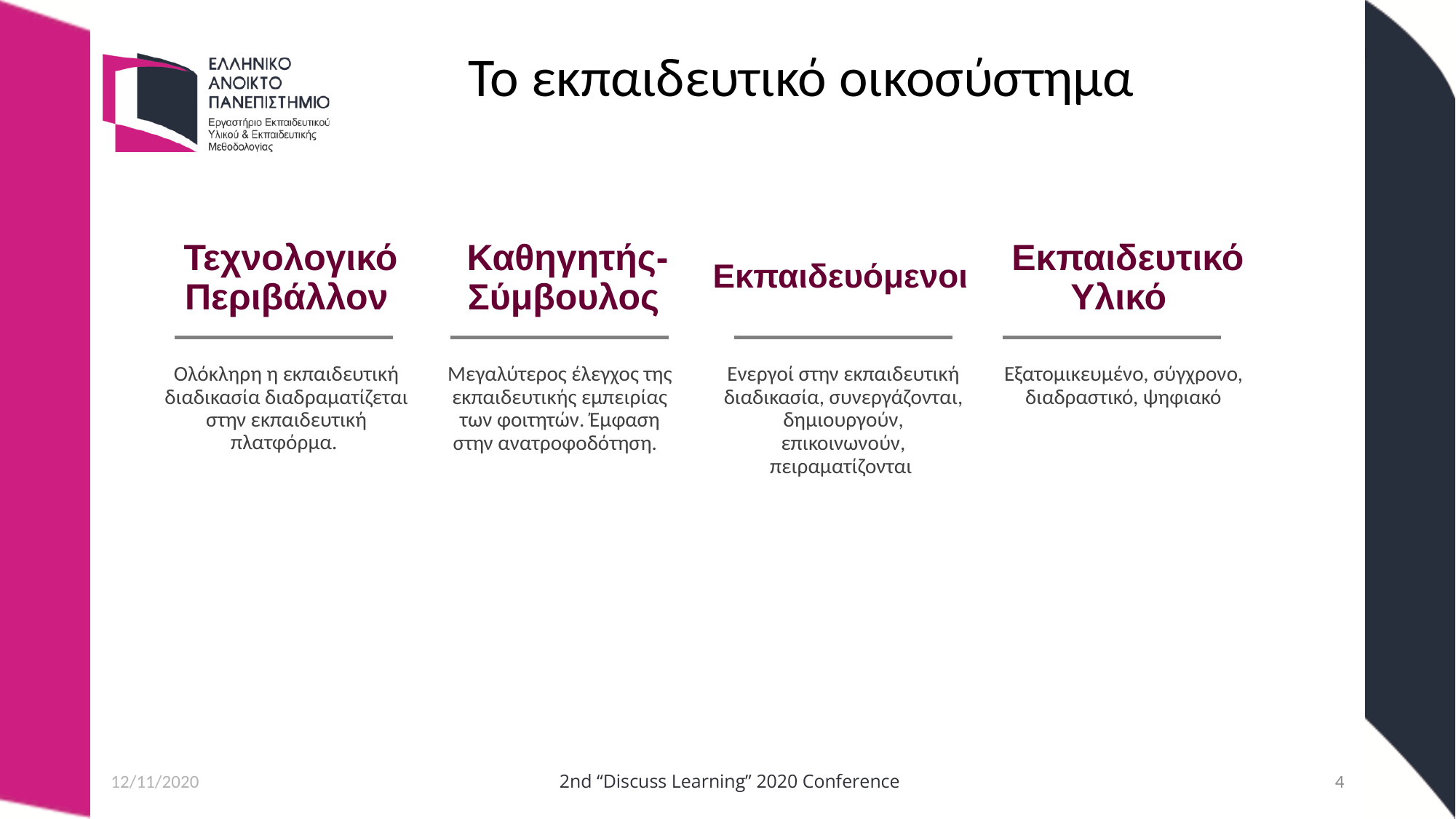

# Το εκπαιδευτικό οικοσύστημα
Τεχνολογικό Περιβάλλον
Καθηγητής-Σύμβουλος
Εκπαιδευτικό Υλικό
Εκπαιδευόμενοι
Ολόκληρη η εκπαιδευτική διαδικασία διαδραματίζεται στην εκπαιδευτική πλατφόρμα.
Μεγαλύτερος έλεγχος της εκπαιδευτικής εμπειρίας των φοιτητών. Έμφαση στην ανατροφοδότηση.

Ενεργοί στην εκπαιδευτική διαδικασία, συνεργάζονται, δημιουργούν, επικοινωνούν, πειραματίζονται
Εξατομικευμένο, σύγχρονο, διαδραστικό, ψηφιακό
12/11/2020
 2nd “Discuss Learning” 2020 Conference
4